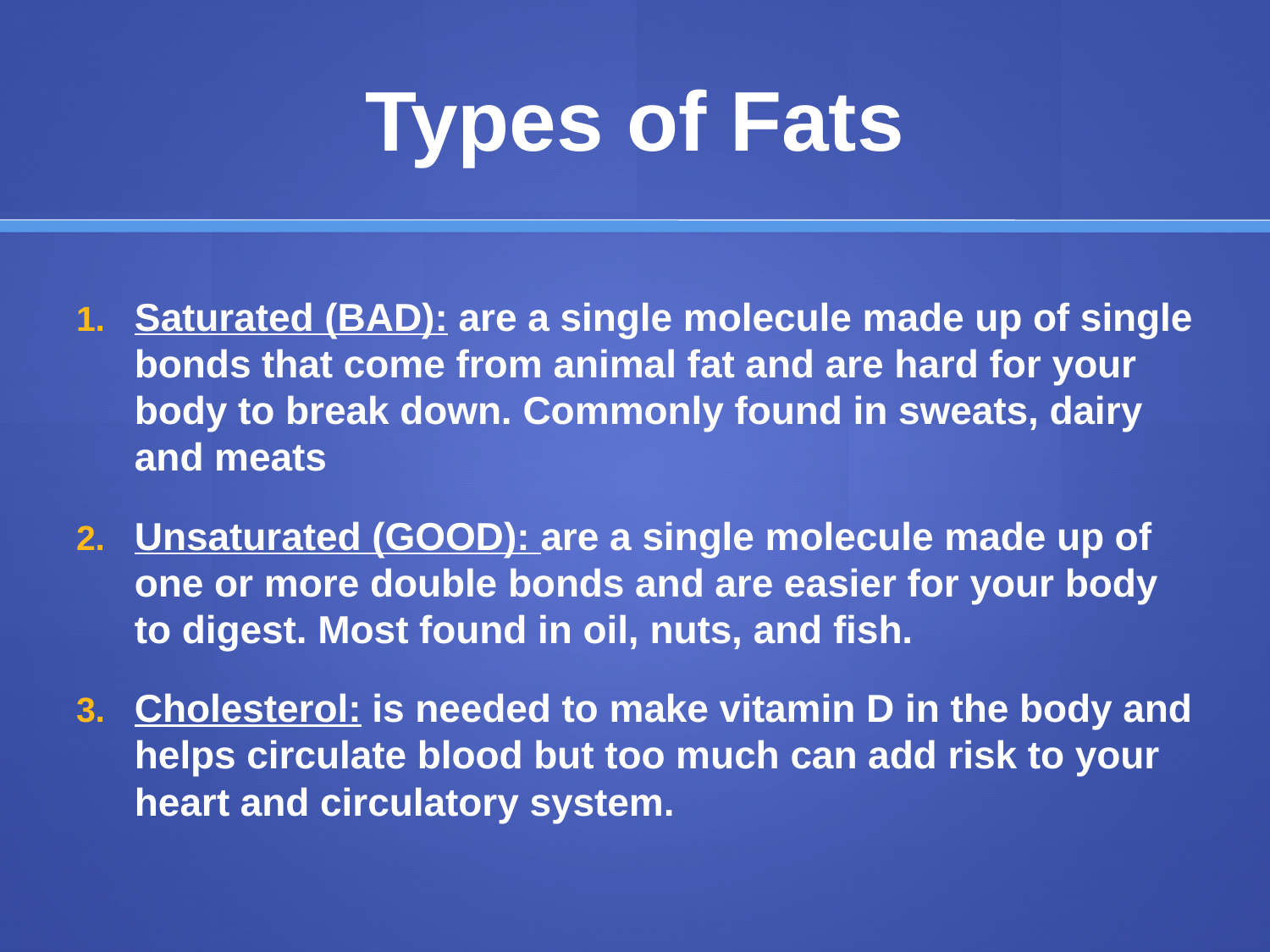

# Types of Fats
Saturated (BAD): are a single molecule made up of single bonds that come from animal fat and are hard for your body to break down. Commonly found in sweats, dairy and meats
Unsaturated (GOOD): are a single molecule made up of one or more double bonds and are easier for your body to digest. Most found in oil, nuts, and fish.
Cholesterol: is needed to make vitamin D in the body and helps circulate blood but too much can add risk to your heart and circulatory system.